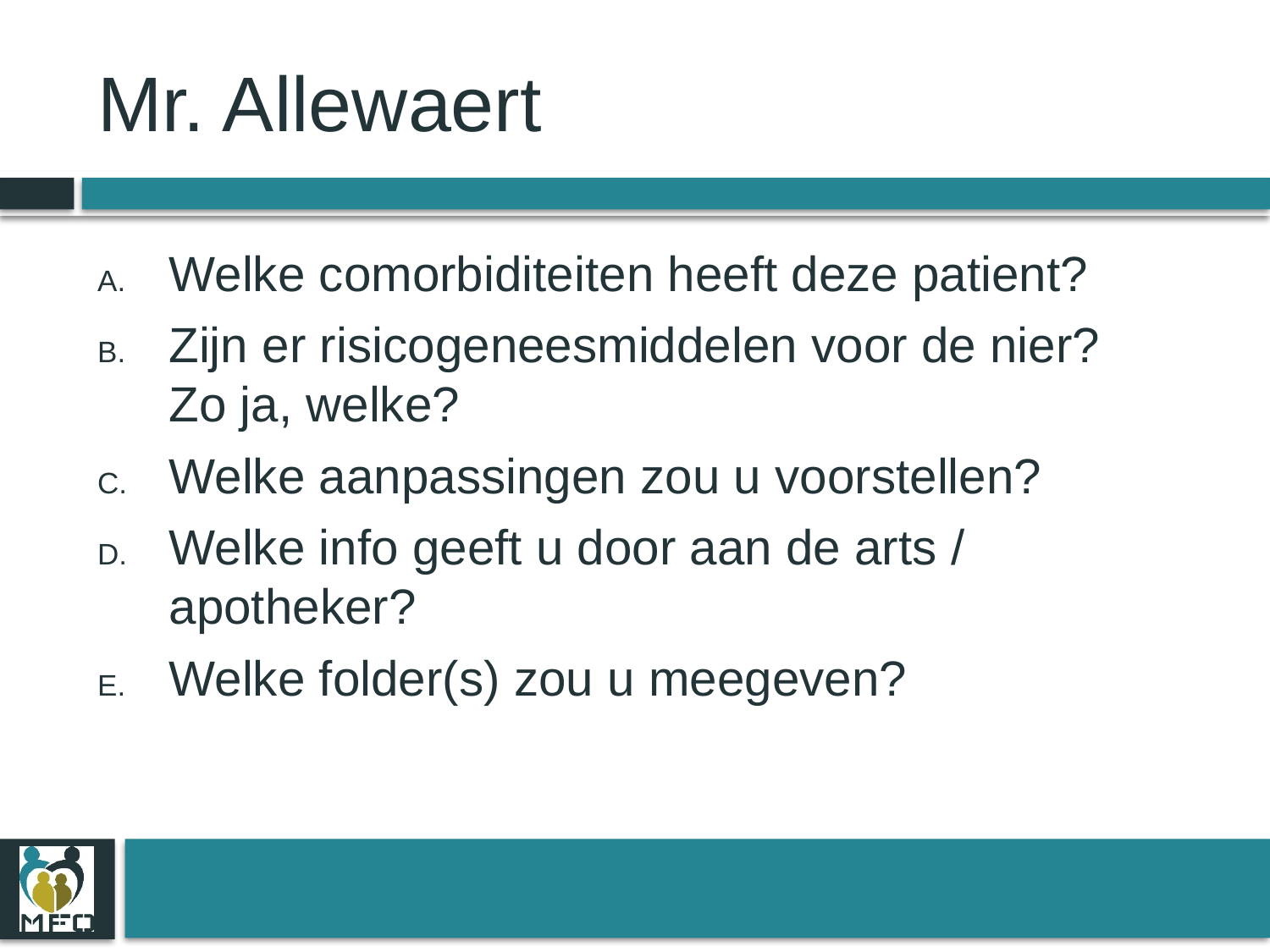

# Mr. Allewaert
Welke comorbiditeiten heeft deze patient?
Zijn er risicogeneesmiddelen voor de nier?
Zo ja, welke?
Welke aanpassingen zou u voorstellen?
Welke info geeft u door aan de arts / apotheker?
Welke folder(s) zou u meegeven?